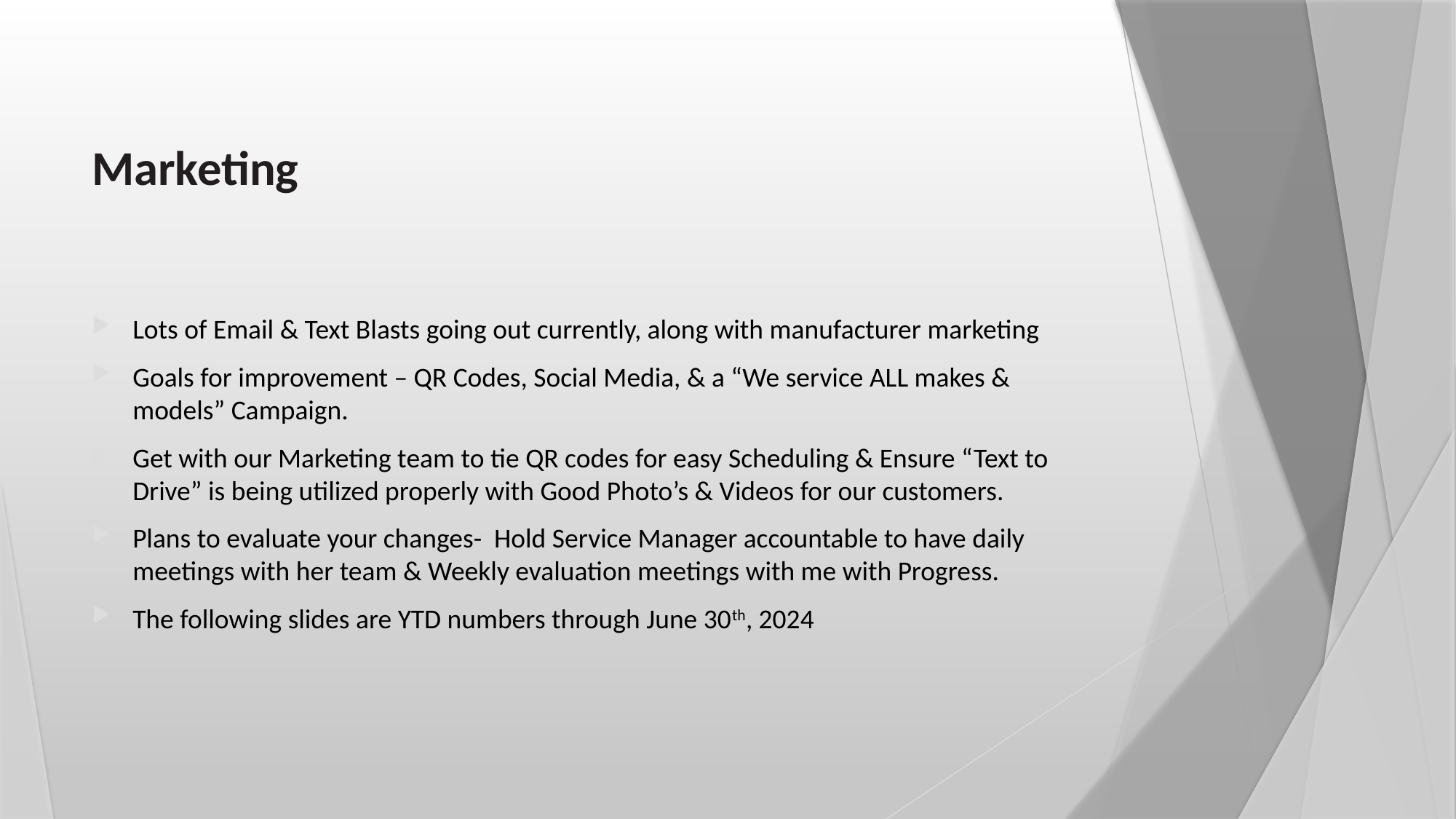

# Marketing

Lots of Email & Text Blasts going out currently, along with manufacturer marketing
Goals for improvement – QR Codes, Social Media, & a “We service ALL makes & models” Campaign.
Get with our Marketing team to tie QR codes for easy Scheduling & Ensure “Text to Drive” is being utilized properly with Good Photo’s & Videos for our customers.
Plans to evaluate your changes-  Hold Service Manager accountable to have daily meetings with her team & Weekly evaluation meetings with me with Progress.
The following slides are YTD numbers through June 30th, 2024